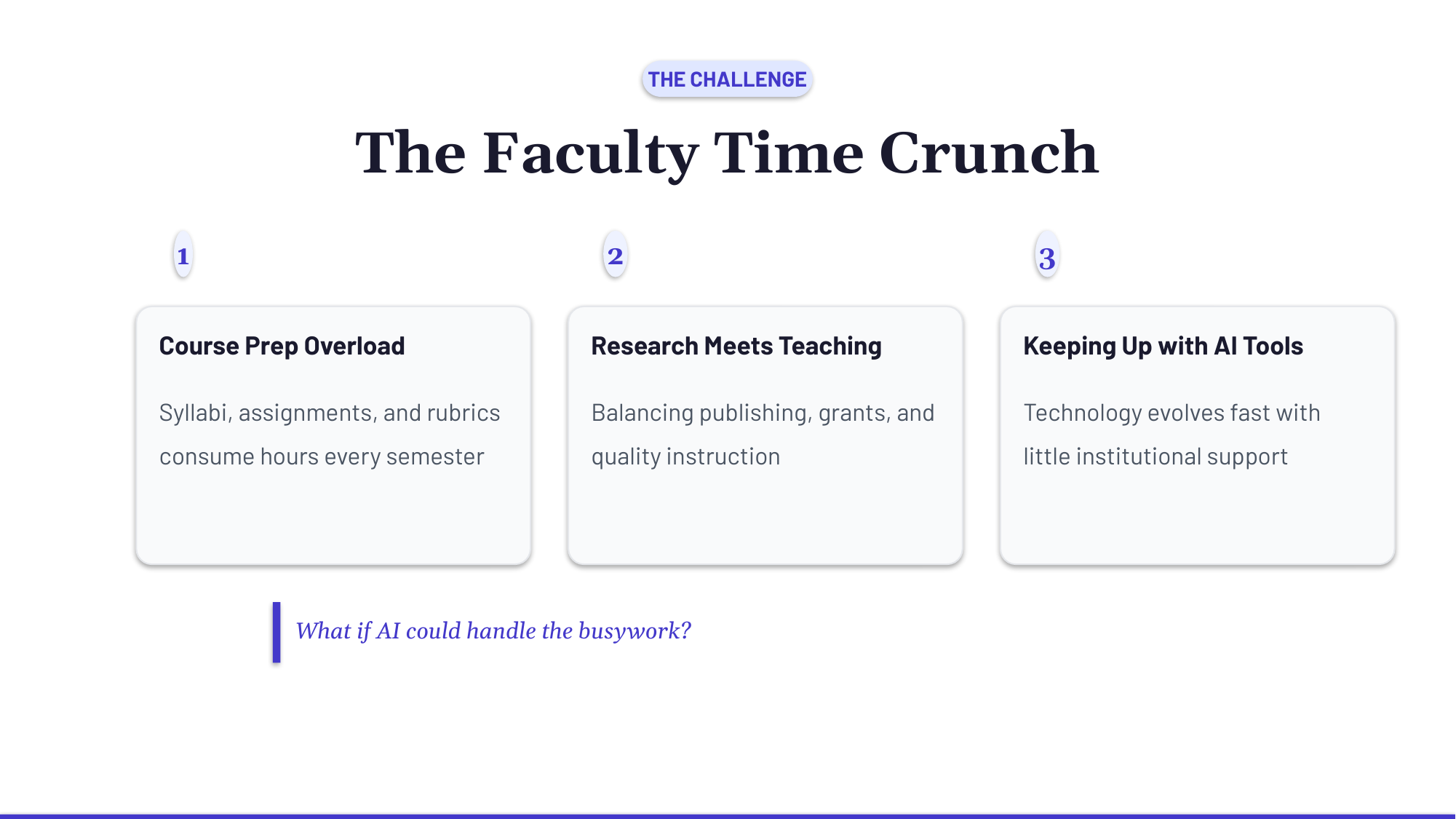

THE CHALLENGE
The Faculty Time Crunch
1
2
3

Course Prep Overload
Research Meets Teaching
Keeping Up with AI Tools
Syllabi, assignments, and rubrics consume hours every semester
Balancing publishing, grants, and quality instruction
Technology evolves fast with little institutional support

What if AI could handle the busywork?